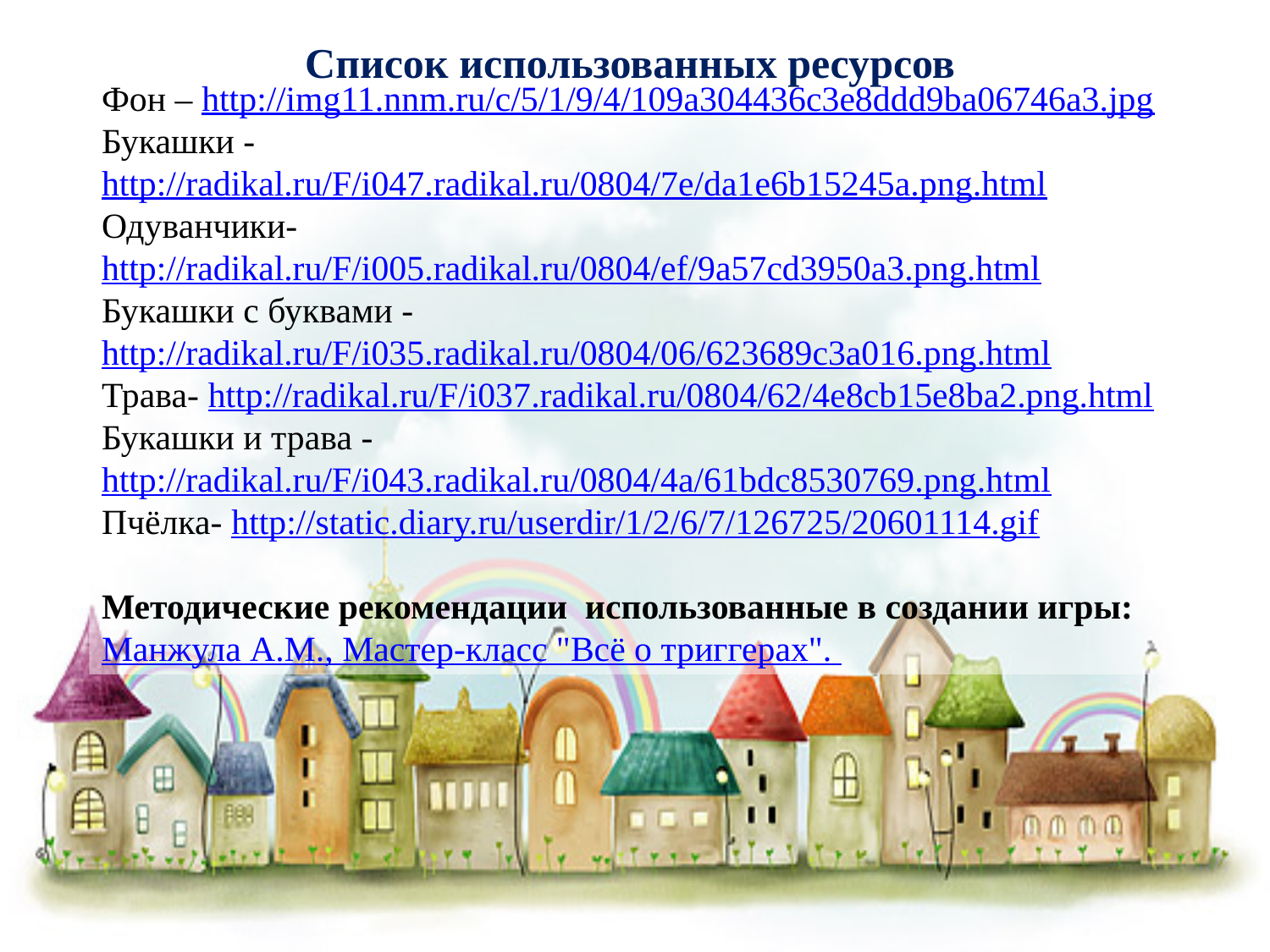

Список использованных ресурсов
Фон – http://img11.nnm.ru/c/5/1/9/4/109a304436c3e8ddd9ba06746a3.jpg
Букашки - http://radikal.ru/F/i047.radikal.ru/0804/7e/da1e6b15245a.png.html
Одуванчики- http://radikal.ru/F/i005.radikal.ru/0804/ef/9a57cd3950a3.png.html
Букашки с буквами - http://radikal.ru/F/i035.radikal.ru/0804/06/623689c3a016.png.html
Трава- http://radikal.ru/F/i037.radikal.ru/0804/62/4e8cb15e8ba2.png.html
Букашки и трава - http://radikal.ru/F/i043.radikal.ru/0804/4a/61bdc8530769.png.html
Пчёлка- http://static.diary.ru/userdir/1/2/6/7/126725/20601114.gif

Методические рекомендации  использованные в создании игры:
Манжула А.М., Мастер-класс "Всё о триггерах".